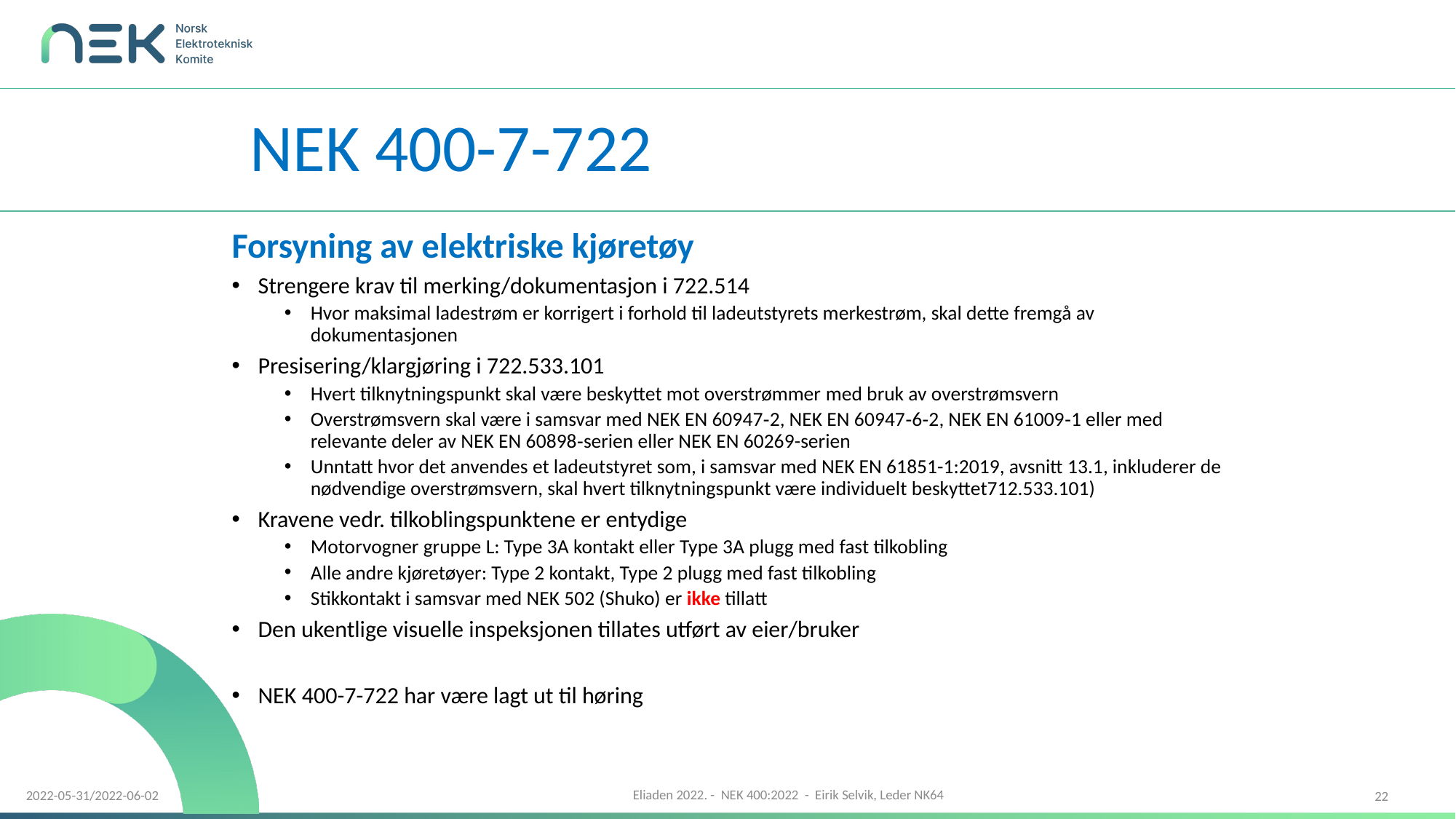

# NEK 400-7-722
Forsyning av elektriske kjøretøy
Strengere krav til merking/dokumentasjon i 722.514
Hvor maksimal ladestrøm er korrigert i forhold til ladeutstyrets merkestrøm, skal dette fremgå av dokumentasjonen
Presisering/klargjøring i 722.533.101
Hvert tilknytningspunkt skal være beskyttet mot overstrømmer med bruk av overstrømsvern
Overstrømsvern skal være i samsvar med NEK EN 60947‑2, NEK EN 60947‑6‑2, NEK EN 61009‑1 eller med relevante deler av NEK EN 60898‑serien eller NEK EN 60269-serien
Unntatt hvor det anvendes et ladeutstyret som, i samsvar med NEK EN 61851-1:2019, avsnitt 13.1, inkluderer de nødvendige overstrømsvern, skal hvert tilknytningspunkt være individuelt beskyttet712.533.101)
Kravene vedr. tilkoblingspunktene er entydige
Motorvogner gruppe L: Type 3A kontakt eller Type 3A plugg med fast tilkobling
Alle andre kjøretøyer: Type 2 kontakt, Type 2 plugg med fast tilkobling
Stikkontakt i samsvar med NEK 502 (Shuko) er ikke tillatt
Den ukentlige visuelle inspeksjonen tillates utført av eier/bruker

NEK 400-7-722 har være lagt ut til høring
22
2022-05-31/2022-06-02
Eliaden 2022. -  NEK 400:2022  -  Eirik Selvik, Leder NK64